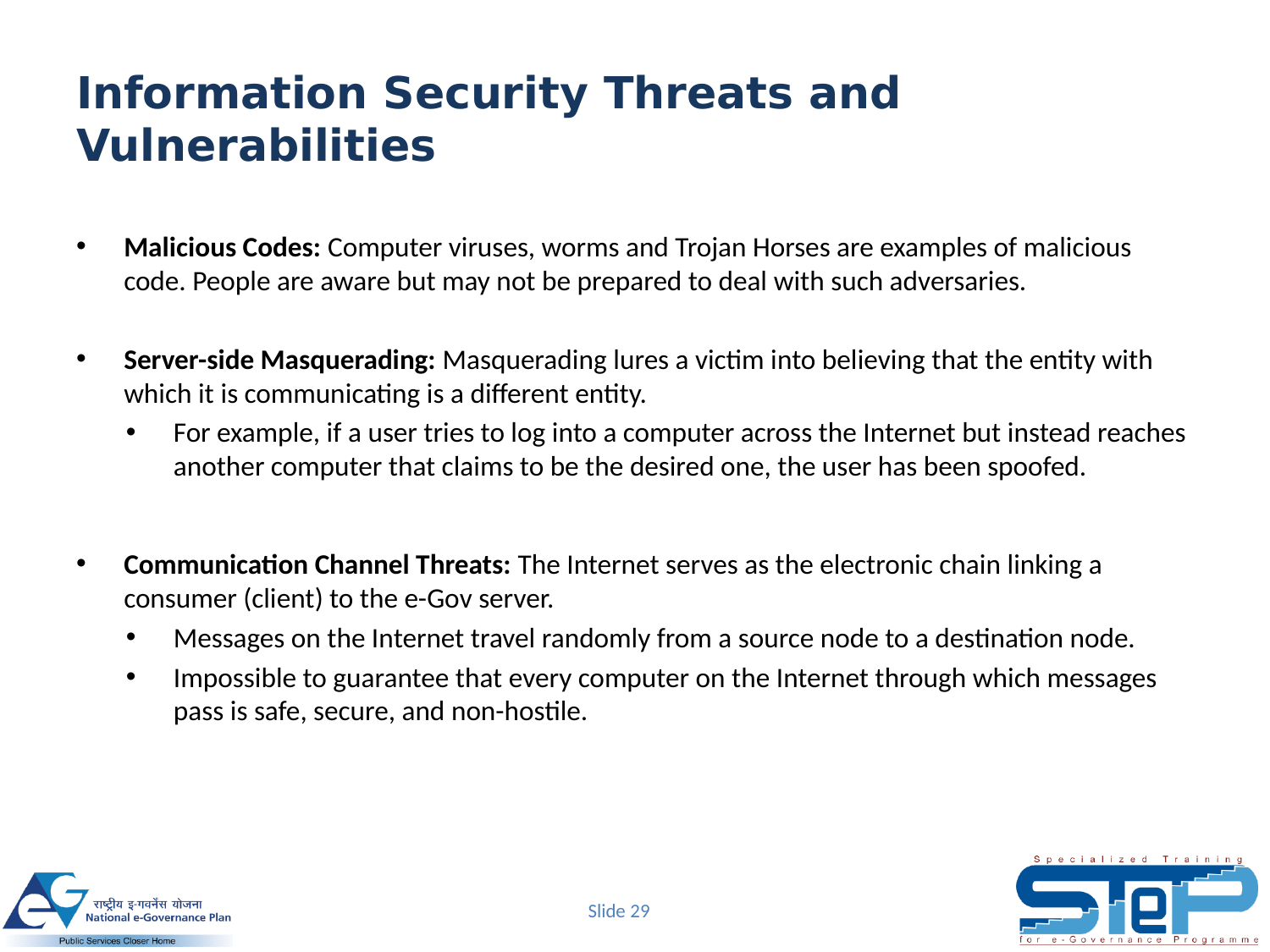

# Information Security Threats and Vulnerabilities
Malicious Codes: Computer viruses, worms and Trojan Horses are examples of malicious code. People are aware but may not be prepared to deal with such adversaries.

Server-side Masquerading: Masquerading lures a victim into believing that the entity with which it is communicating is a different entity.
For example, if a user tries to log into a computer across the Internet but instead reaches another computer that claims to be the desired one, the user has been spoofed.

Communication Channel Threats: The Internet serves as the electronic chain linking a consumer (client) to the e-Gov server.
Messages on the Internet travel randomly from a source node to a destination node.
Impossible to guarantee that every computer on the Internet through which messages pass is safe, secure, and non-hostile.